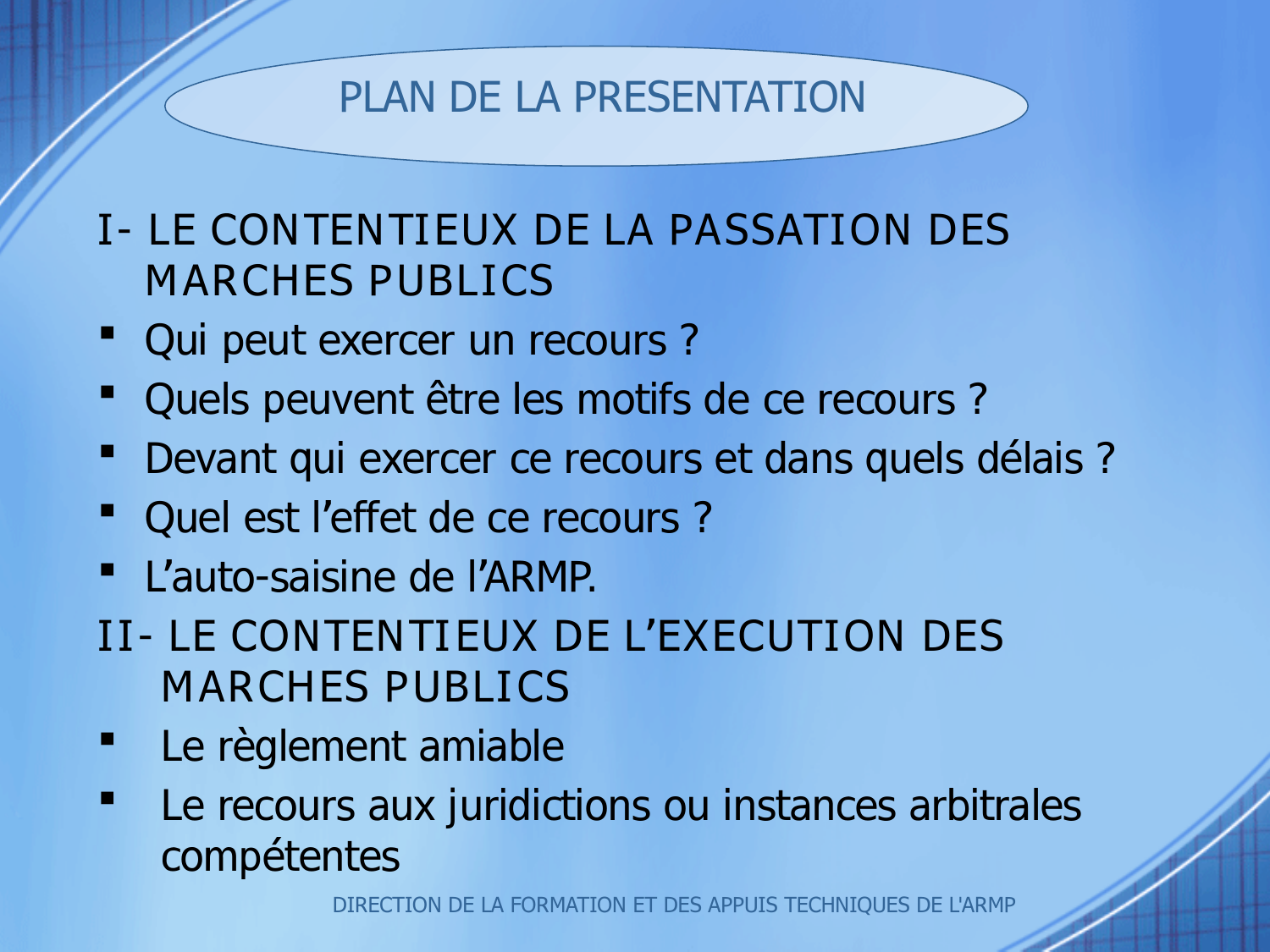

PLAN DE LA PRESENTATION

I- LE CONTENTIEUX DE LA PASSATION DES MARCHES PUBLICS
Qui peut exercer un recours ?
Quels peuvent être les motifs de ce recours ?
Devant qui exercer ce recours et dans quels délais ?
Quel est l’effet de ce recours ?
L’auto-saisine de l’ARMP.
II- LE CONTENTIEUX DE L’EXECUTION DES MARCHES PUBLICS
Le règlement amiable
Le recours aux juridictions ou instances arbitrales compétentes

DIRECTION DE LA FORMATION ET DES APPUIS TECHNIQUES DE L'ARMP